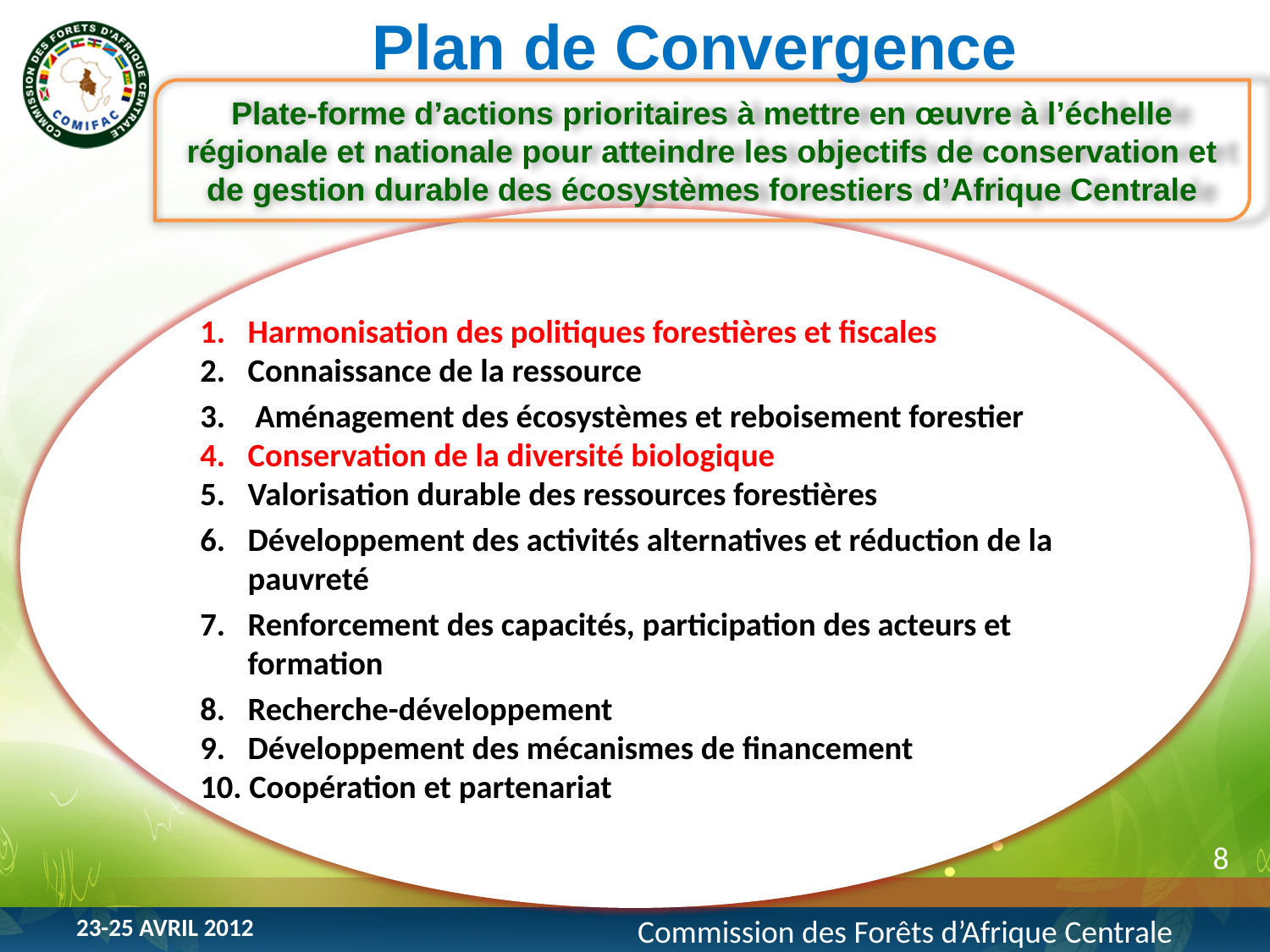

Plan de Convergence

Plate-forme d’actions prioritaires à mettre en œuvre à l’échelle régionale et nationale pour atteindre les objectifs de conservation et de gestion durable des écosystèmes forestiers d’Afrique Centrale
Harmonisation des politiques forestières et fiscales
Connaissance de la ressource

 Aménagement des écosystèmes et reboisement forestier
Conservation de la diversité biologique
Valorisation durable des ressources forestières

Développement des activités alternatives et réduction de la pauvreté

Renforcement des capacités, participation des acteurs et formation

8. 	Recherche-développement
Développement des mécanismes de financement
10. Coopération et partenariat
8
Commission des Forêts d’Afrique Centrale
23-25 avril 2012